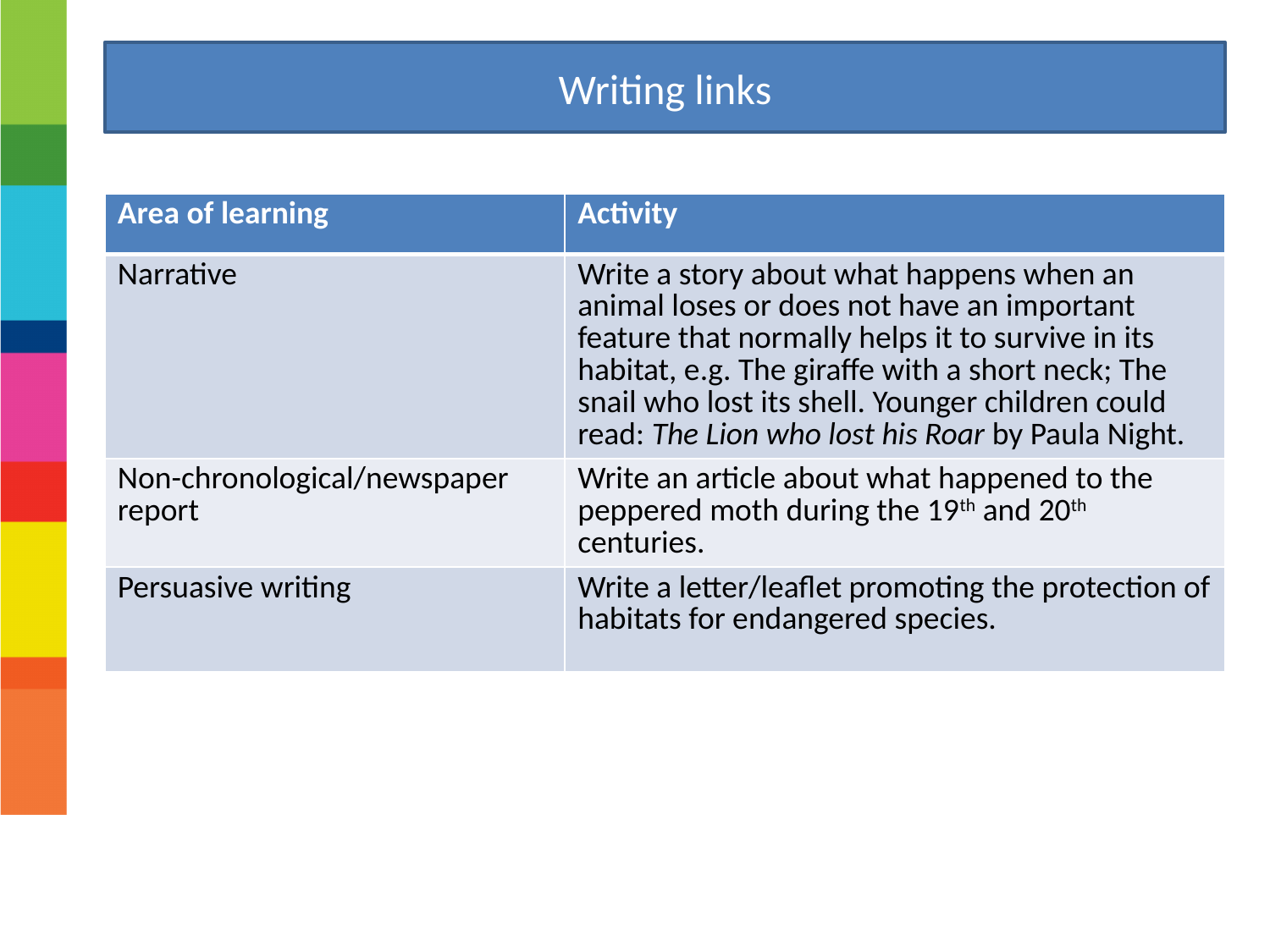

Writing links
| Area of learning | Activity |
| --- | --- |
| Narrative | Write a story about what happens when an animal loses or does not have an important feature that normally helps it to survive in its habitat, e.g. The giraffe with a short neck; The snail who lost its shell. Younger children could read: The Lion who lost his Roar by Paula Night. |
| Non-chronological/newspaper report | Write an article about what happened to the peppered moth during the 19th and 20th centuries. |
| Persuasive writing | Write a letter/leaflet promoting the protection of habitats for endangered species. |